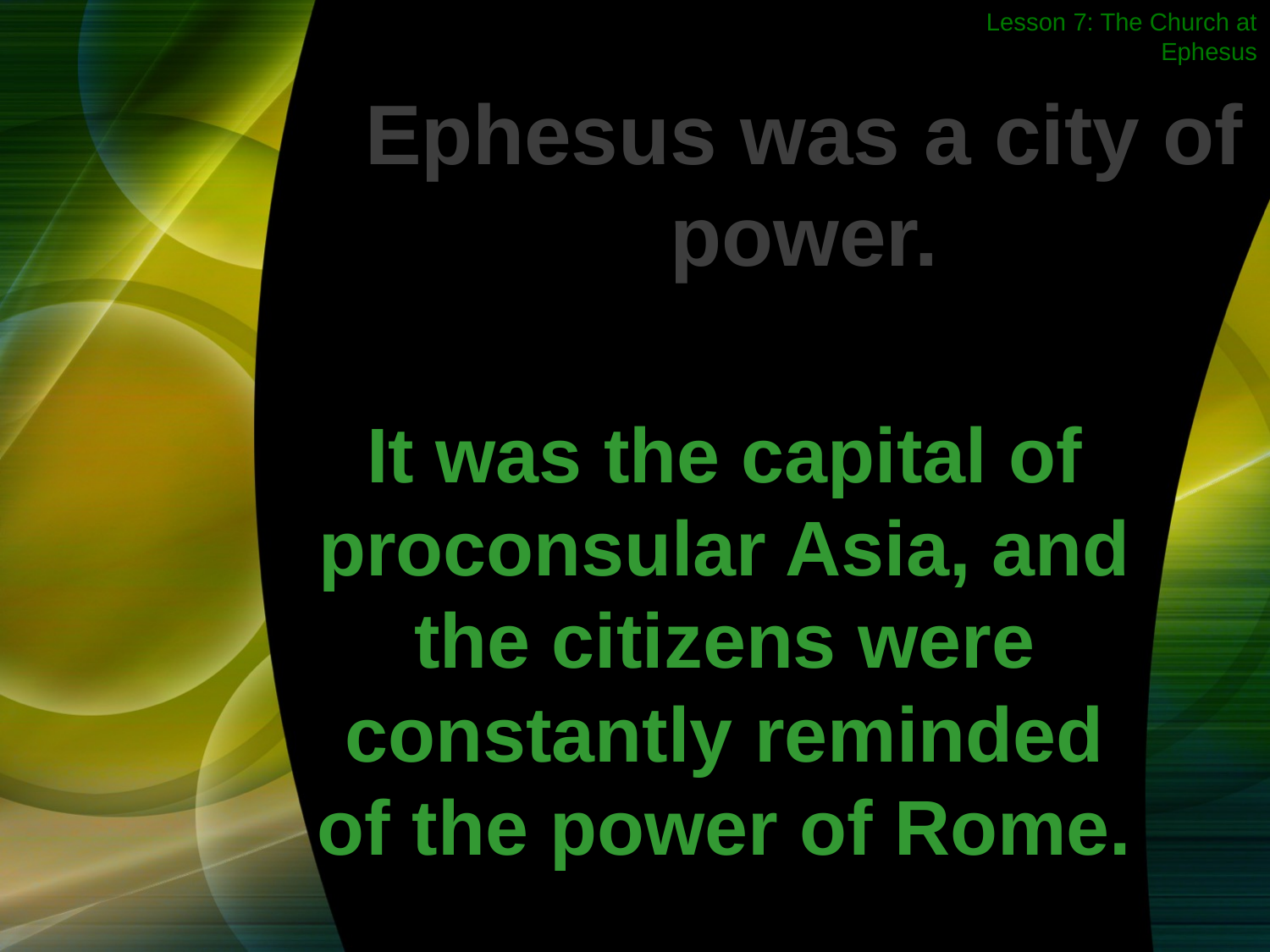

Lesson 7: The Church at Ephesus
Ephesus was a city of power.
It was the capital of proconsular Asia, and the citizens were constantly reminded of the power of Rome.